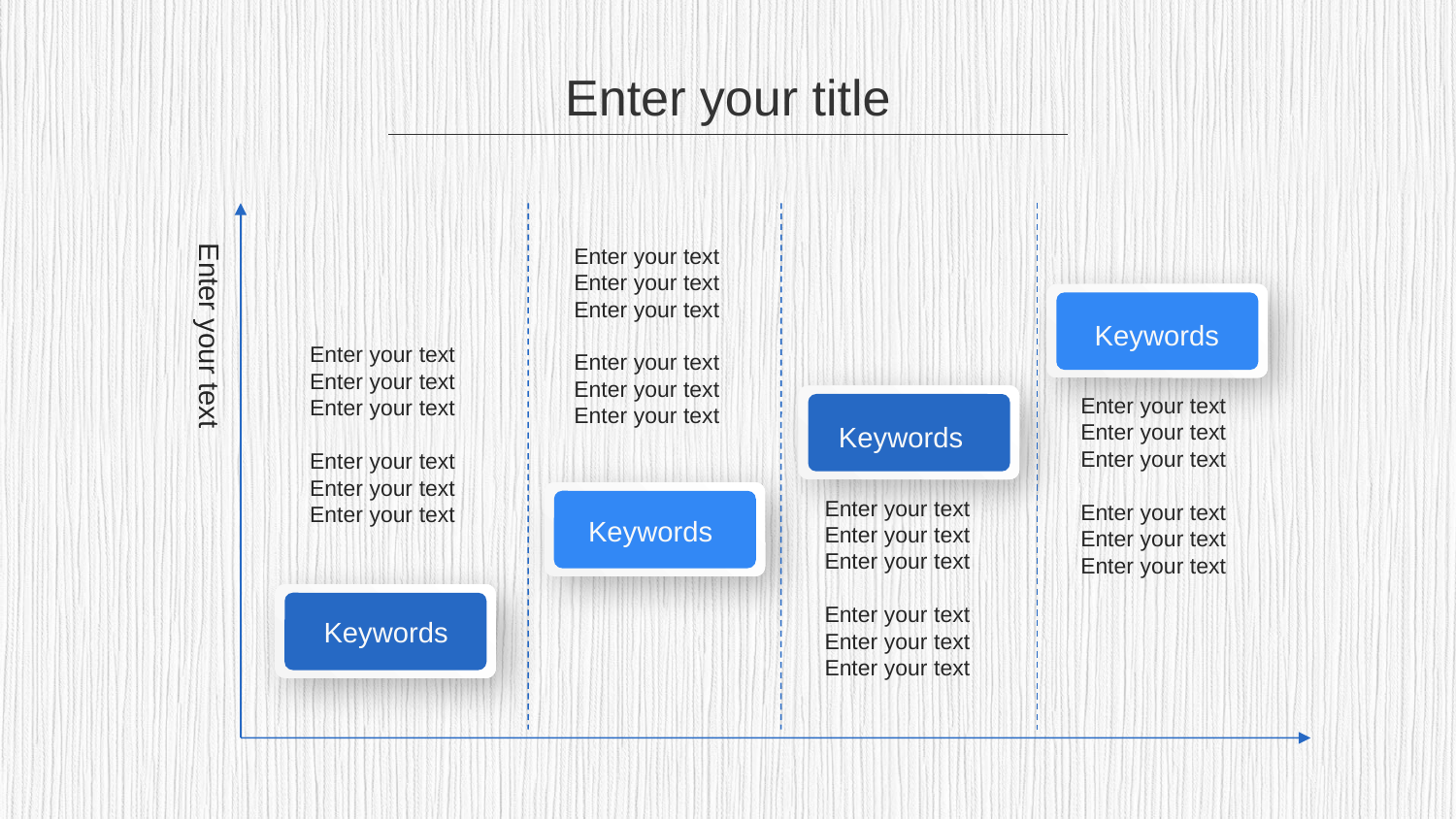

Enter your title
Enter your text
Enter your text
Enter your text
Enter your text
Enter your text
Enter your text
Enter your text

Keywords
Enter your text
Enter your text
Enter your text
Enter your text
Enter your text
Enter your text
Enter your text
Enter your text
Enter your text
Enter your text
Enter your text
Enter your text

Keywords

Keywords
Enter your text
Enter your text
Enter your text
Enter your text
Enter your text
Enter your text

Keywords